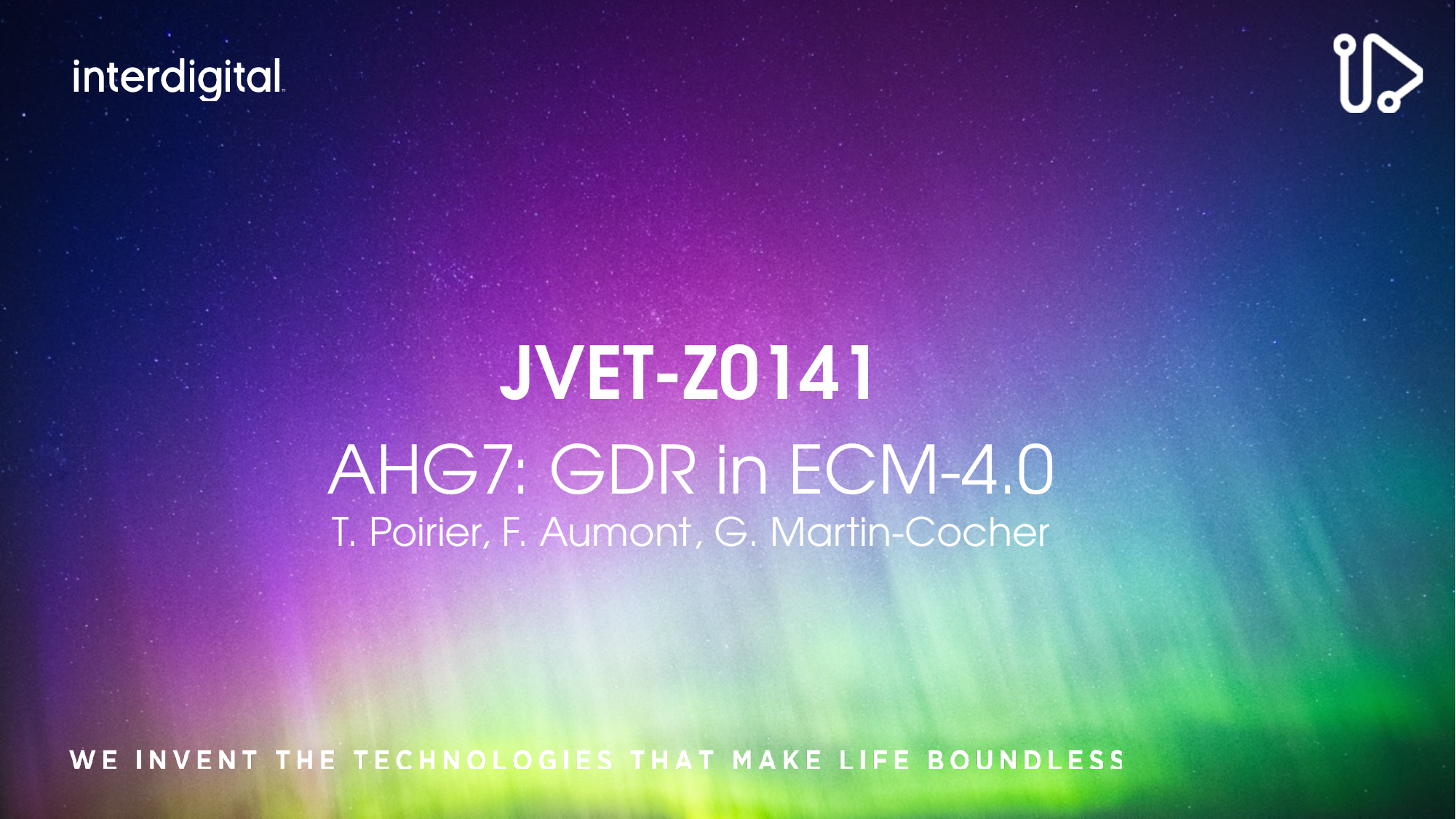

# JVET-Z0141
AHG7: GDR in ECM-4.0
T. Poirier, F. Aumont, G. Martin-Cocher